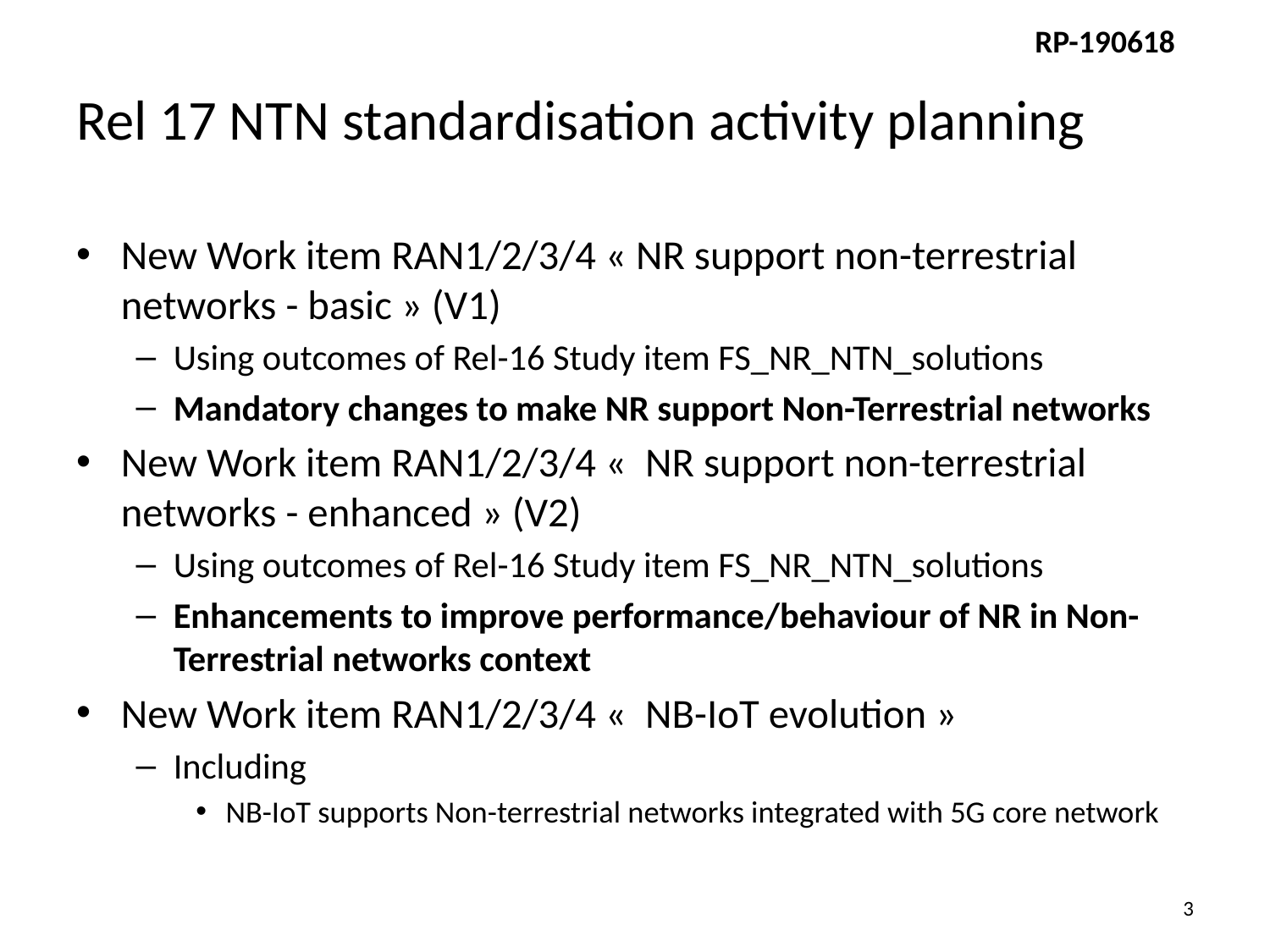

# Rel 17 NTN standardisation activity planning
New Work item RAN1/2/3/4 « NR support non-terrestrial networks - basic » (V1)
Using outcomes of Rel-16 Study item FS_NR_NTN_solutions
Mandatory changes to make NR support Non-Terrestrial networks
New Work item RAN1/2/3/4 «  NR support non-terrestrial networks - enhanced » (V2)
Using outcomes of Rel-16 Study item FS_NR_NTN_solutions
Enhancements to improve performance/behaviour of NR in Non-Terrestrial networks context
New Work item RAN1/2/3/4 «  NB-IoT evolution »
Including
NB-IoT supports Non-terrestrial networks integrated with 5G core network
3